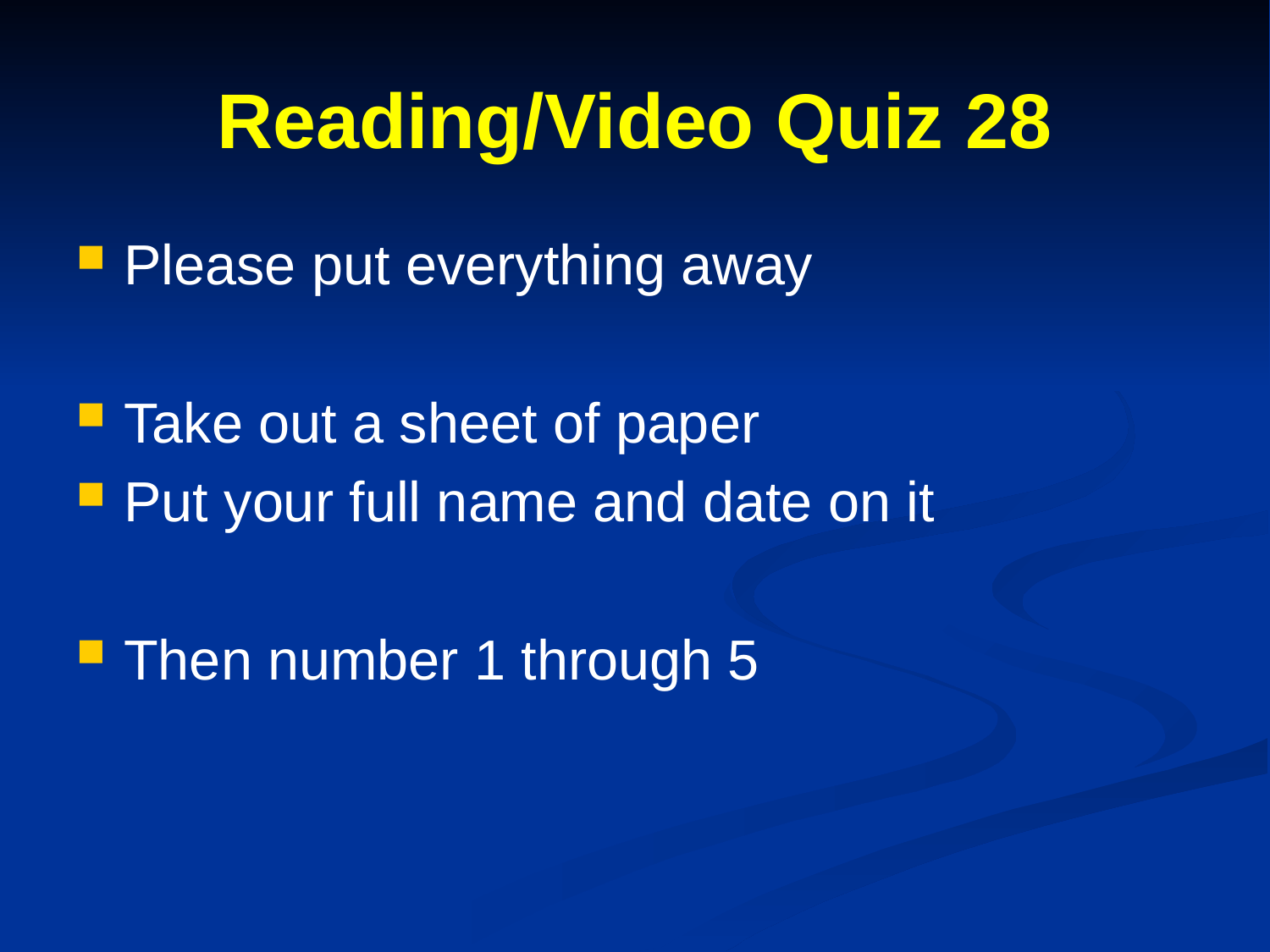

# Reading/Video Quiz 28
Please put everything away

Take out a sheet of paper
Put your full name and date on it

Then number 1 through 5